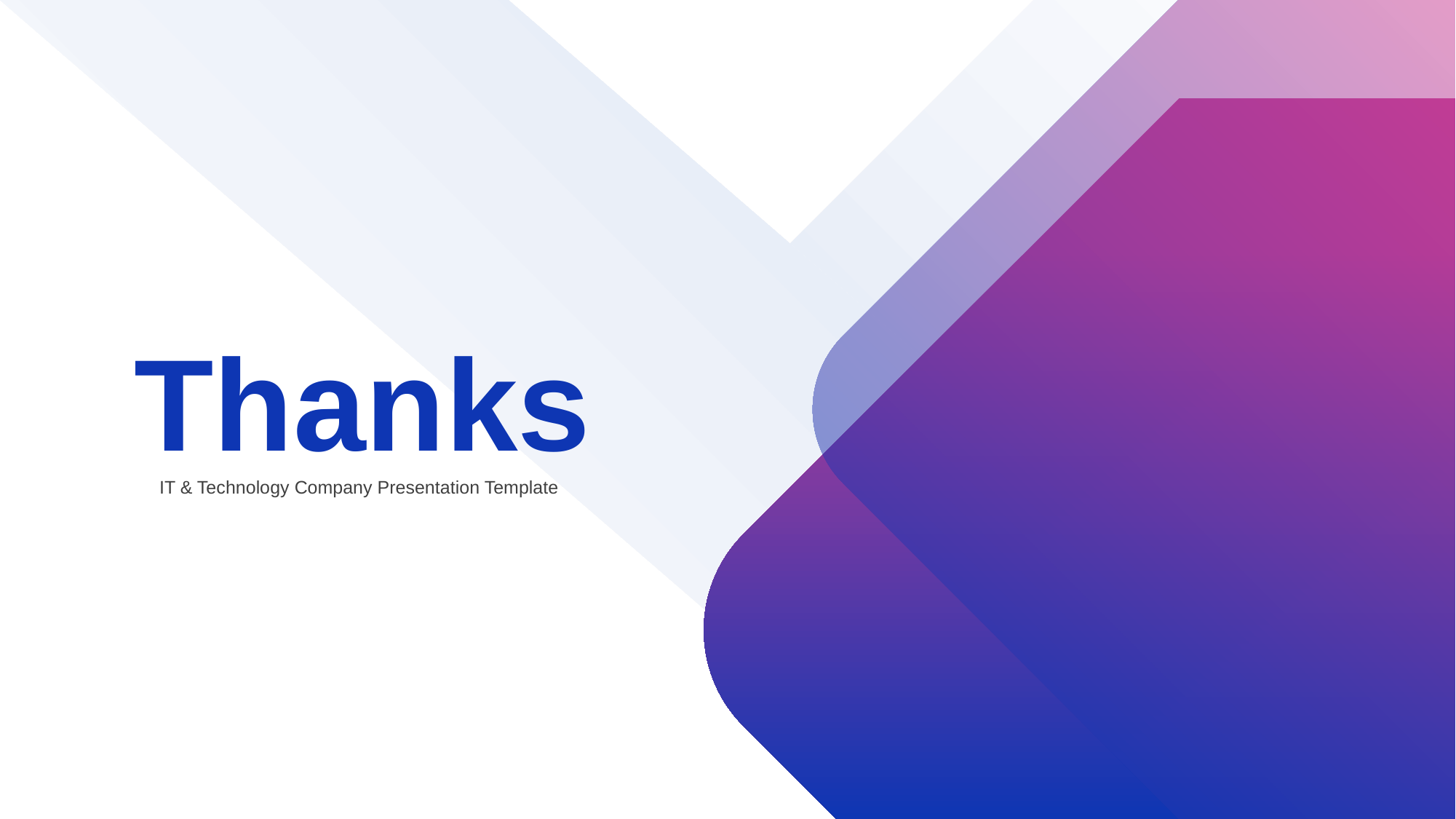

Thanks
IT & Technology Company Presentation Template